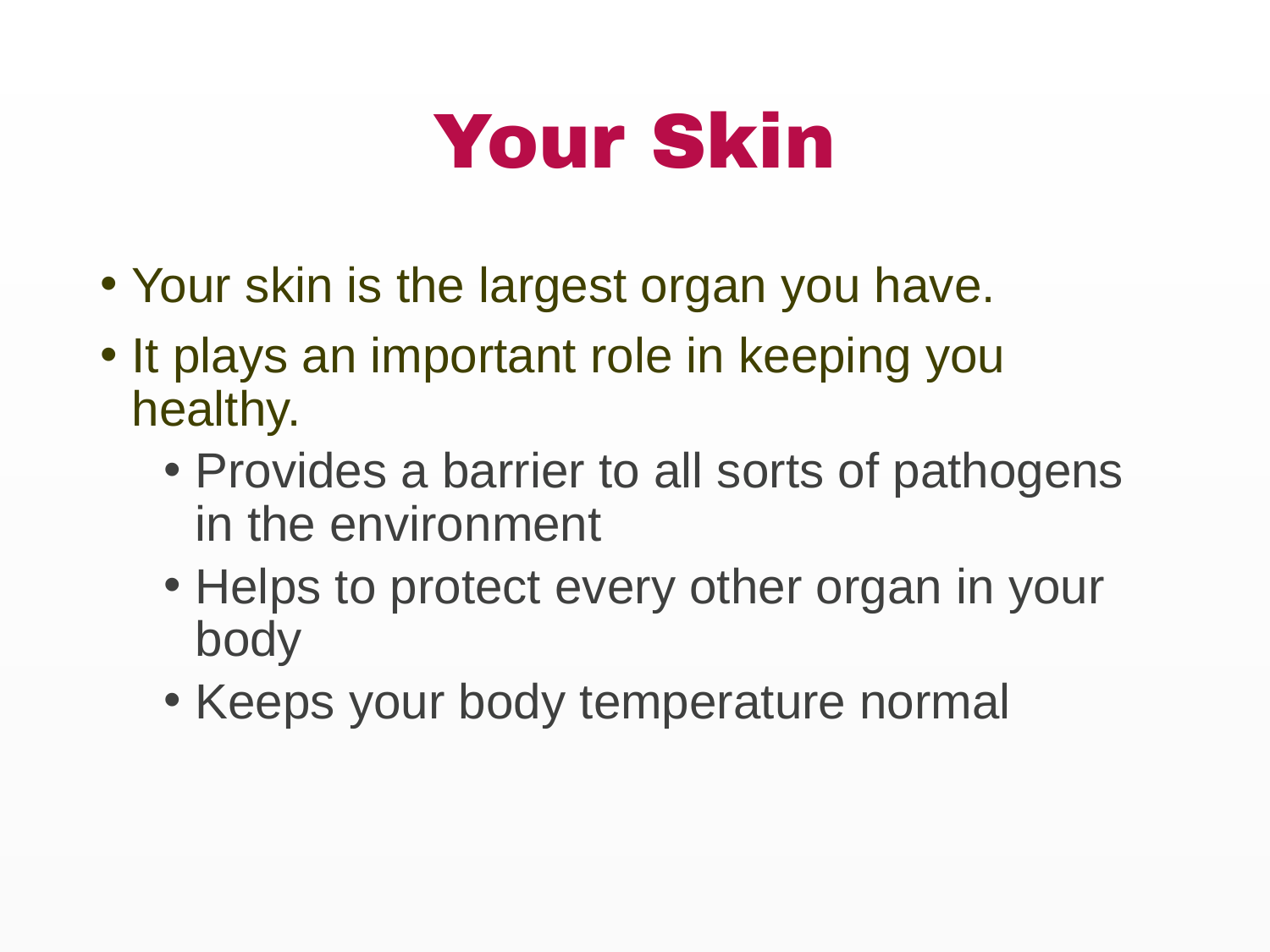

# Your Skin
Your skin is the largest organ you have.
It plays an important role in keeping you healthy.
Provides a barrier to all sorts of pathogens in the environment
Helps to protect every other organ in your body
Keeps your body temperature normal